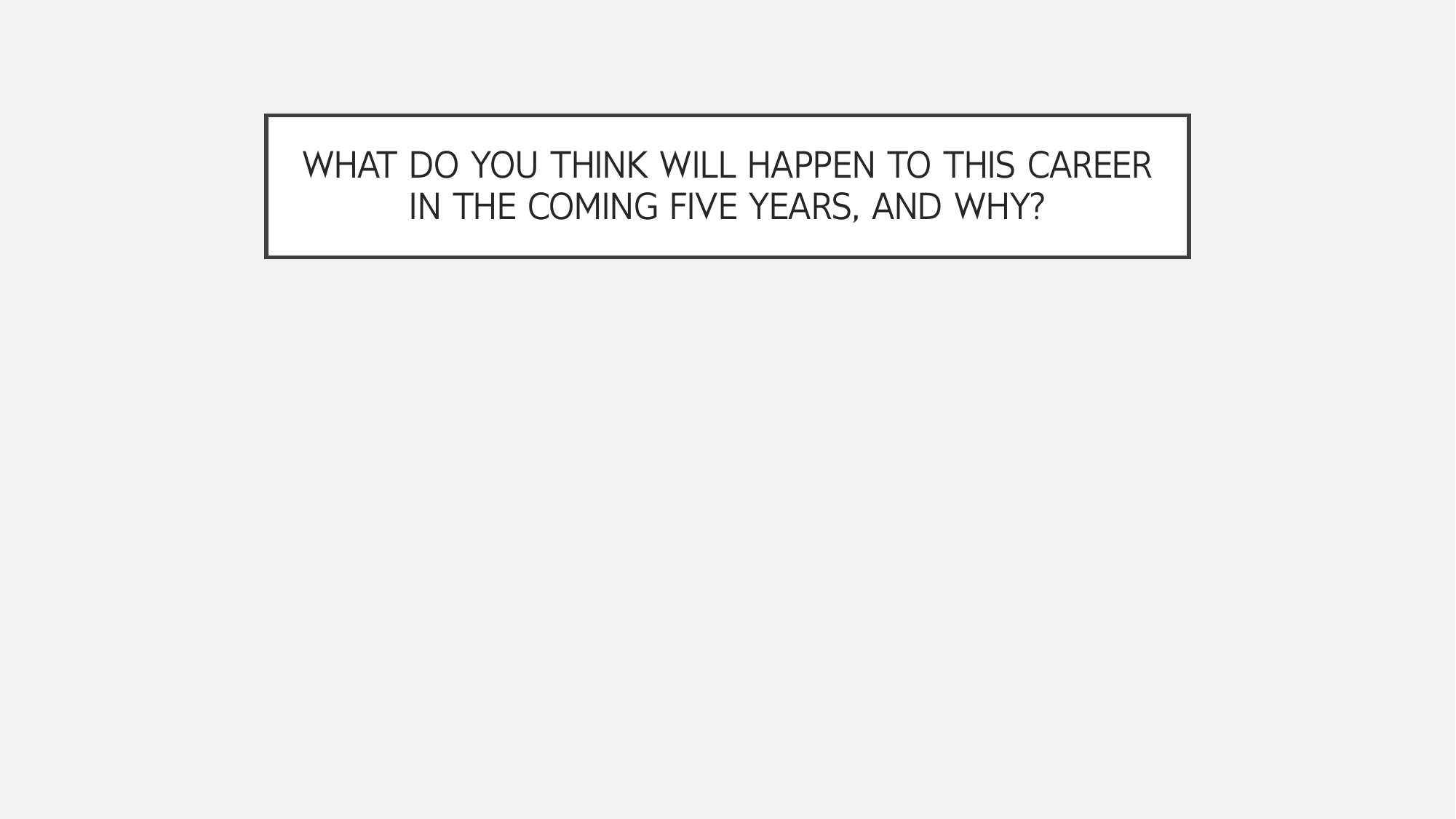

# WHAT DO YOU THINK WILL HAPPEN TO THIS CAREER IN THE COMING FIVE YEARS, AND WHY?